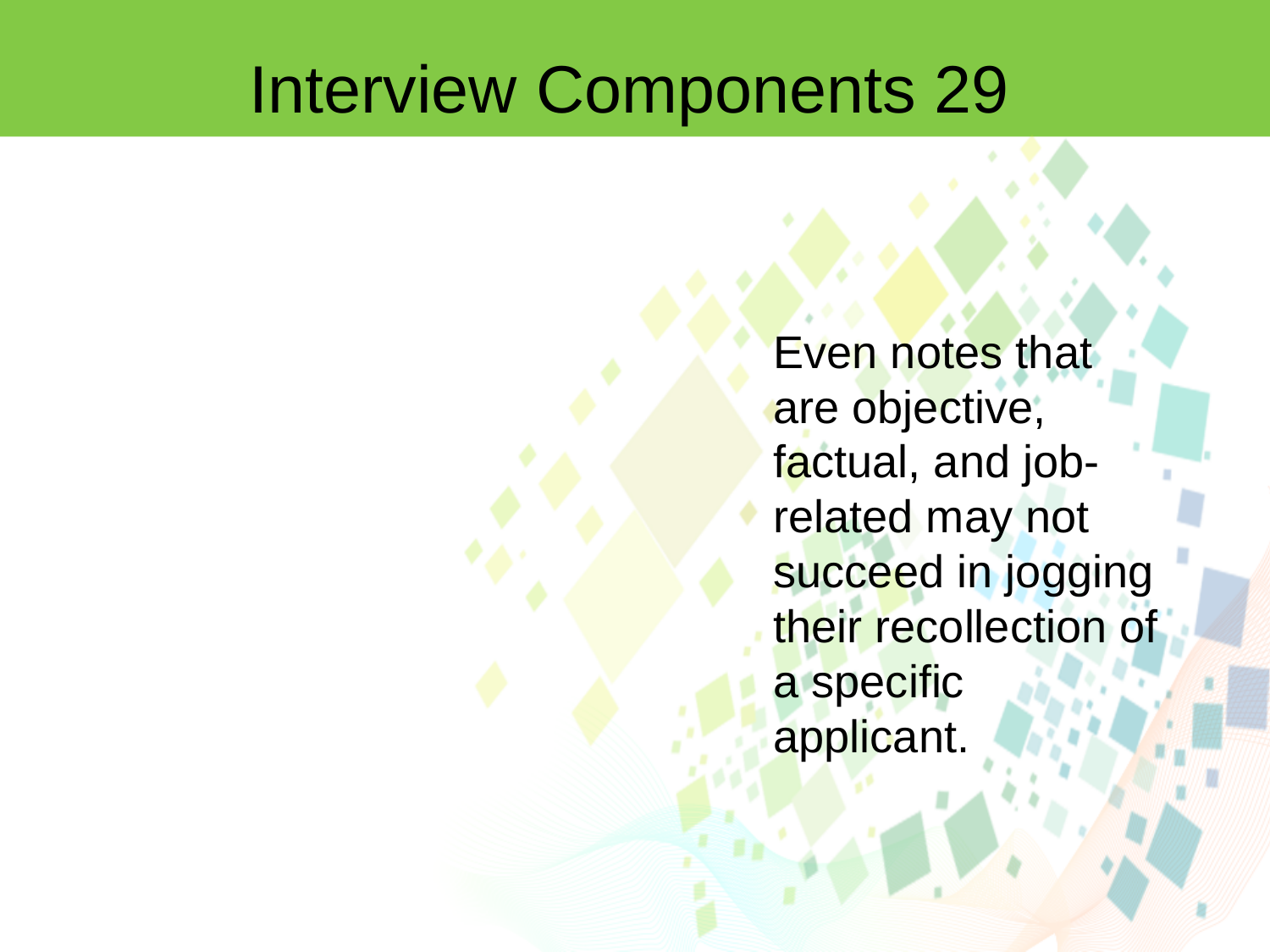

Interview Components 29
Even notes that are objective, factual, and job-related may not succeed in jogging
their recollection of a specific applicant.